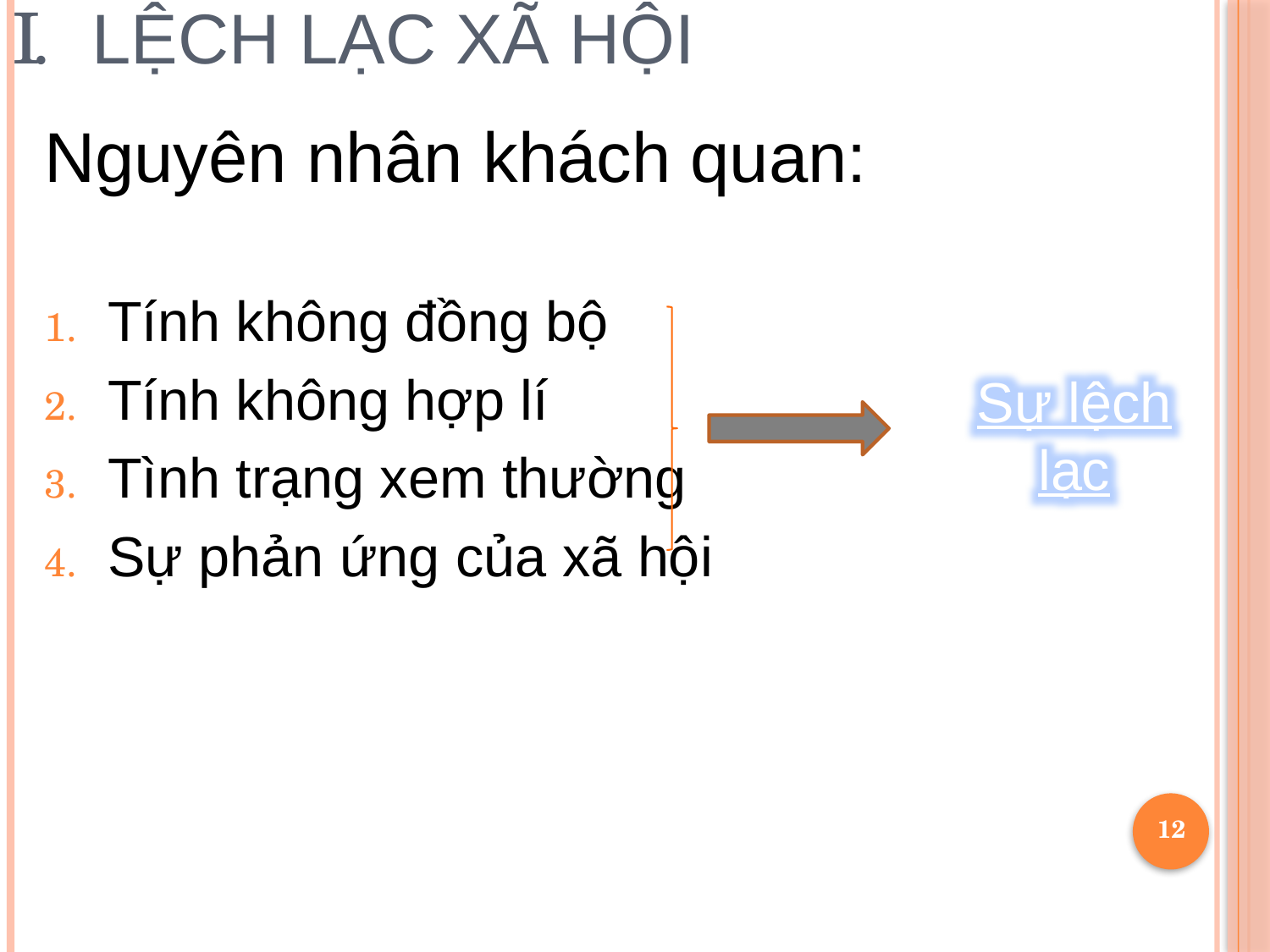

# Lệch lạc xã hội
Nguyên nhân khách quan:

Tính không đồng bộ
Tính không hợp lí
Tình trạng xem thường
Sự phản ứng của xã hội

Sự lệch lạc

12